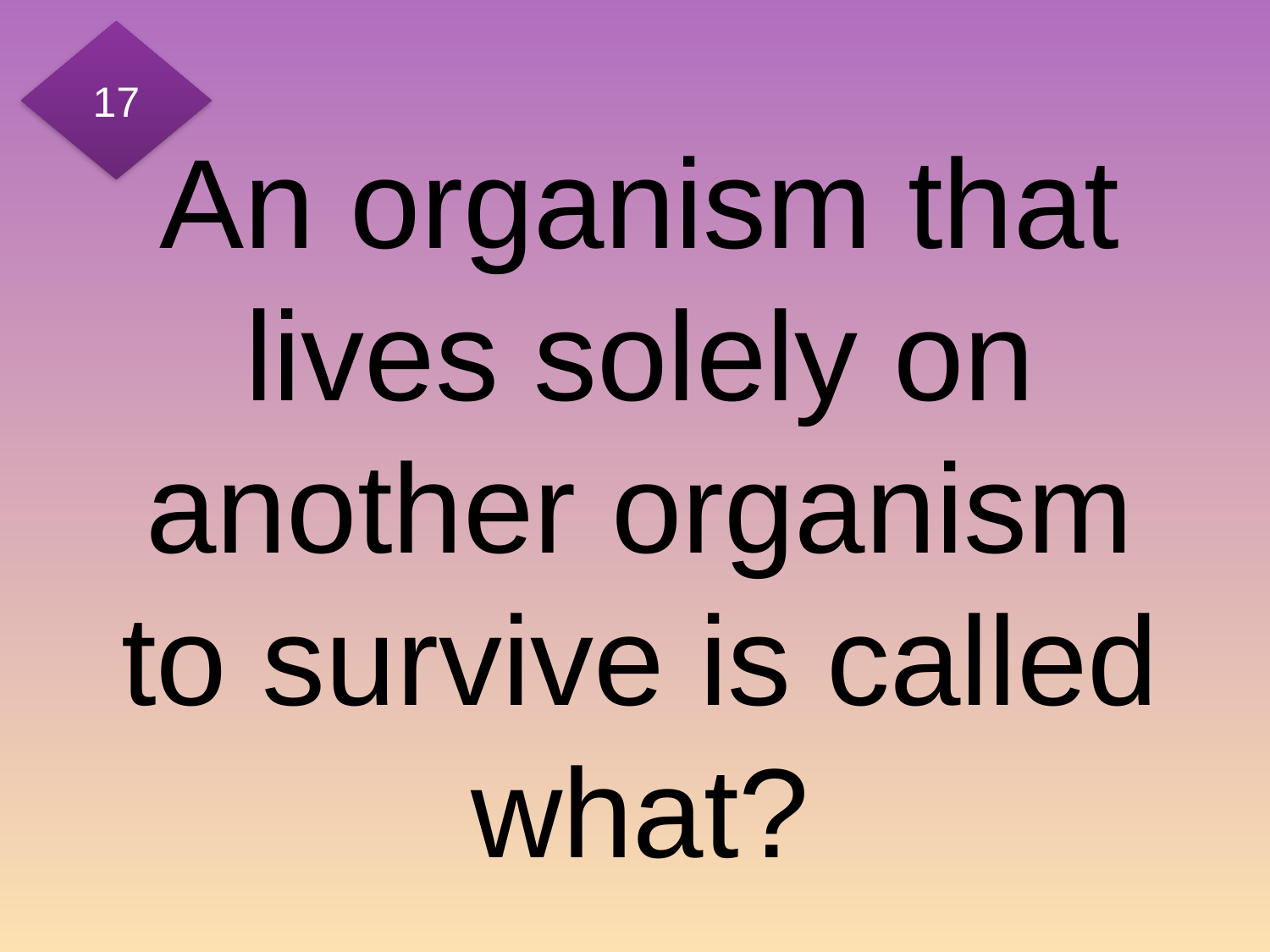

17
# An organism that lives solely on another organism to survive is called what?